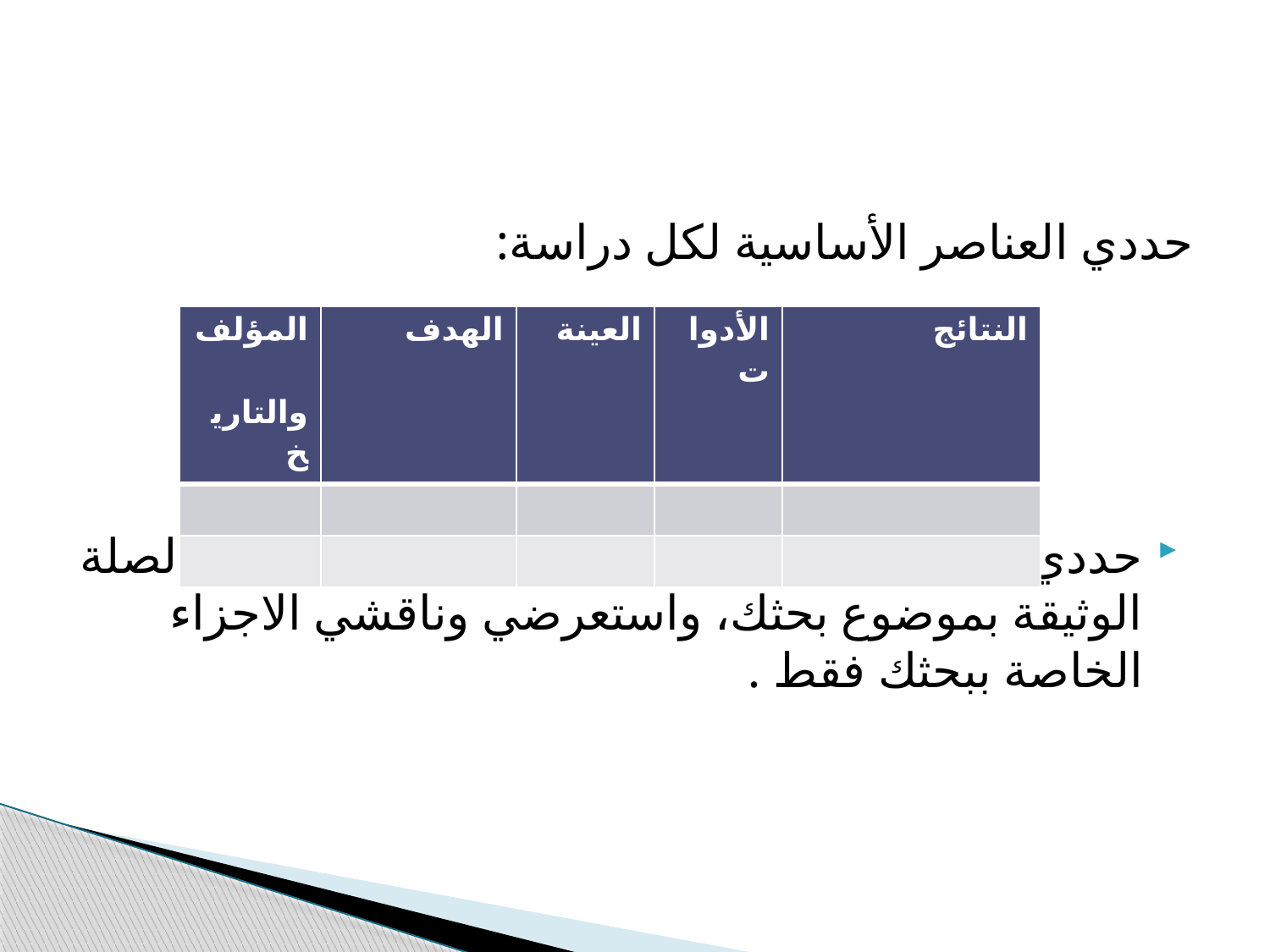

#
حددي العناصر الأساسية لكل دراسة:

حددي أهم النتائج السابقة في هذه الدراسات ذات الصلة الوثيقة بموضوع بحثك، واستعرضي وناقشي الاجزاء الخاصة ببحثك فقط .

| المؤلف والتاريخ | الهدف | العينة | الأدوات | النتائج |
| --- | --- | --- | --- | --- |
|  |  |  |  |  |
|  |  |  |  |  |